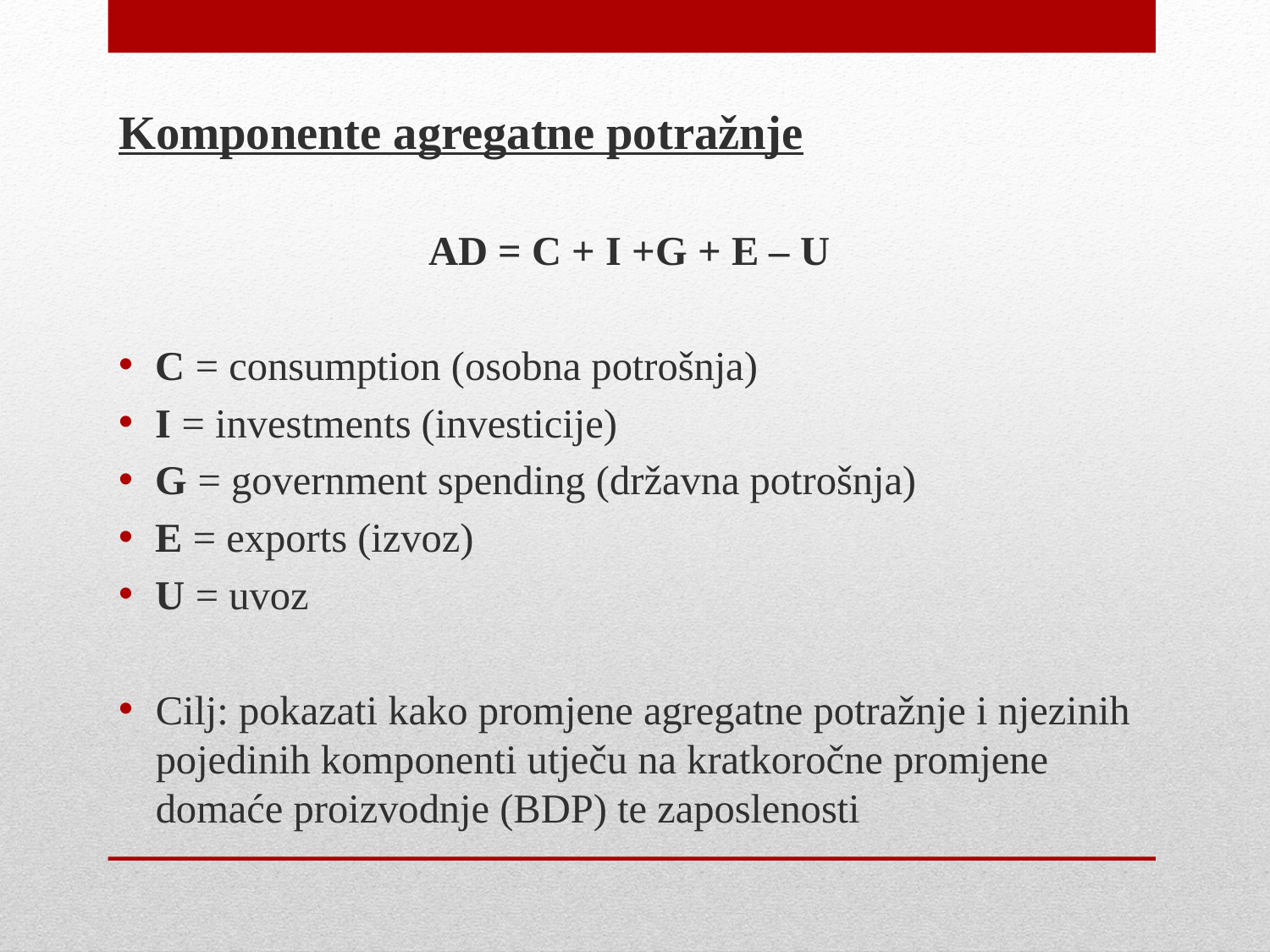

Komponente agregatne potražnje

AD = C + I +G + E – U

C = consumption (osobna potrošnja)
I = investments (investicije)
G = government spending (državna potrošnja)
E = exports (izvoz)
U = uvoz

Cilj: pokazati kako promjene agregatne potražnje i njezinih pojedinih komponenti utječu na kratkoročne promjene domaće proizvodnje (BDP) te zaposlenosti